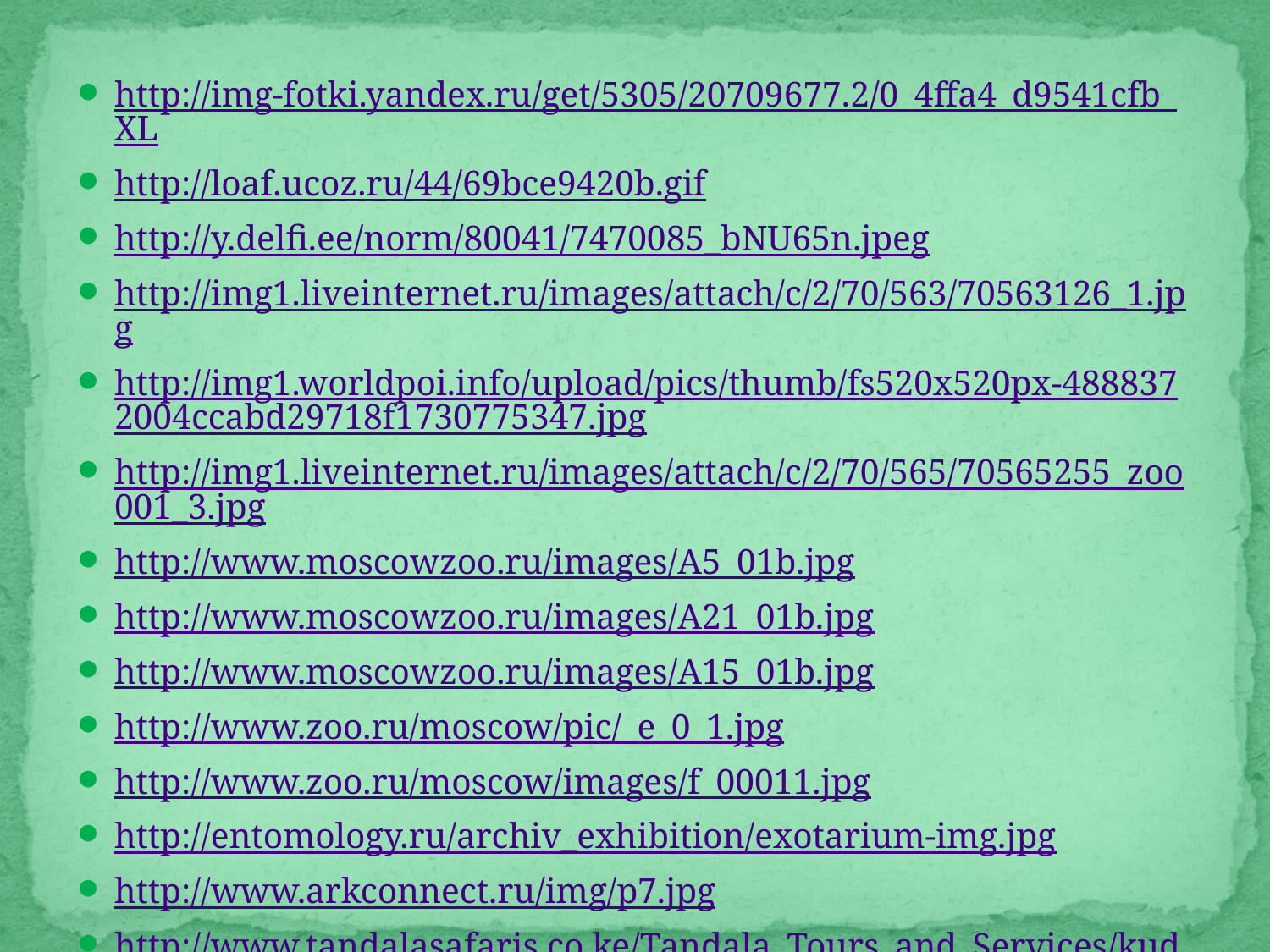

http://img-fotki.yandex.ru/get/5305/20709677.2/0_4ffa4_d9541cfb_XL
http://loaf.ucoz.ru/44/69bce9420b.gif
http://y.delfi.ee/norm/80041/7470085_bNU65n.jpeg
http://img1.liveinternet.ru/images/attach/c/2/70/563/70563126_1.jpg
http://img1.worldpoi.info/upload/pics/thumb/fs520x520px-4888372004ccabd29718f1730775347.jpg
http://img1.liveinternet.ru/images/attach/c/2/70/565/70565255_zoo001_3.jpg
http://www.moscowzoo.ru/images/A5_01b.jpg
http://www.moscowzoo.ru/images/A21_01b.jpg
http://www.moscowzoo.ru/images/A15_01b.jpg
http://www.zoo.ru/moscow/pic/_e_0_1.jpg
http://www.zoo.ru/moscow/images/f_00011.jpg
http://entomology.ru/archiv_exhibition/exotarium-img.jpg
http://www.arkconnect.ru/img/p7.jpg
http://www.tandalasafaris.co.ke/Tandala_Tours_and_Services/kudu_slwp-0010_blog.jpg